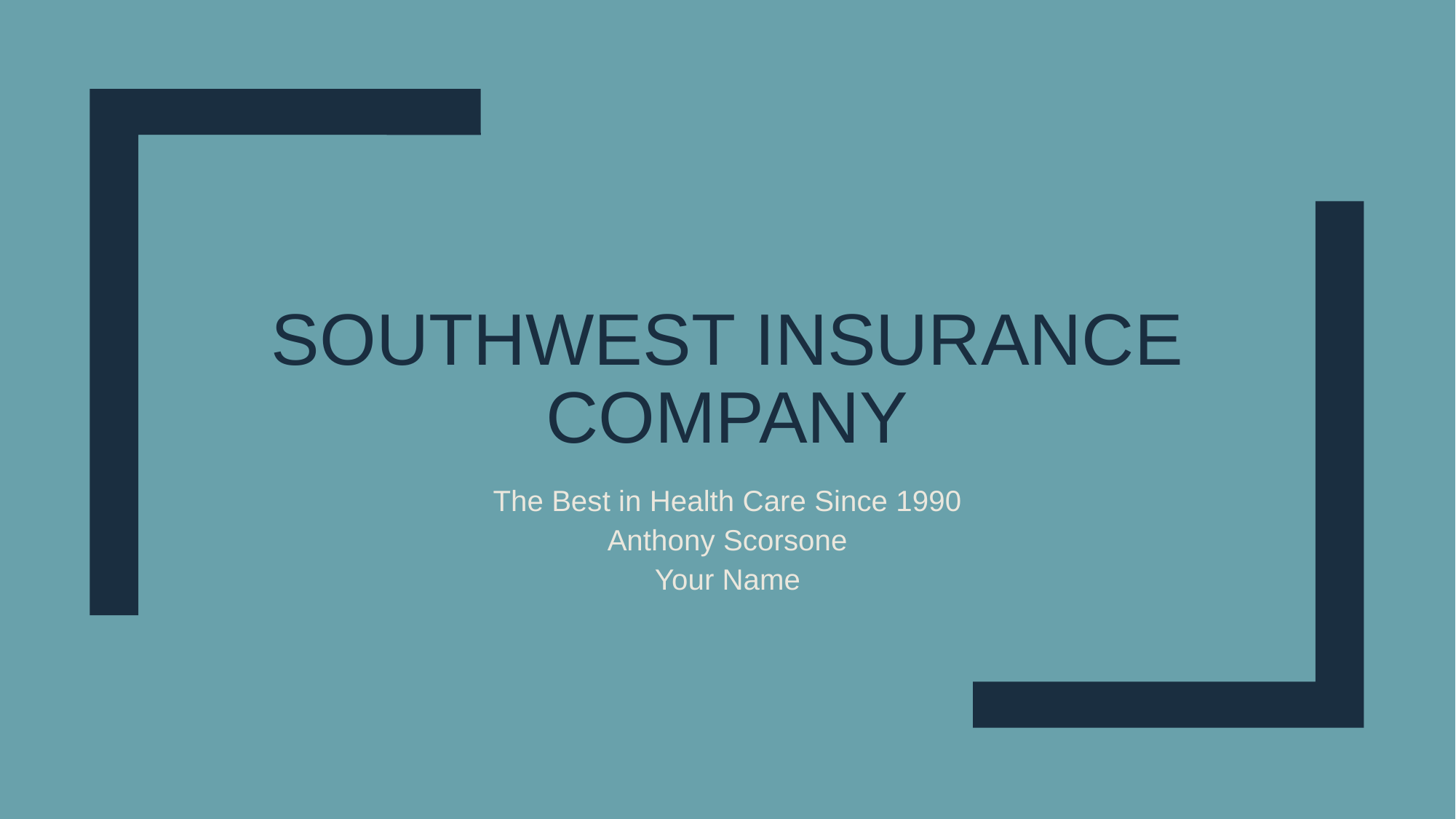

# Southwest Insurance Company
The Best in Health Care Since 1990
Anthony Scorsone
Your Name